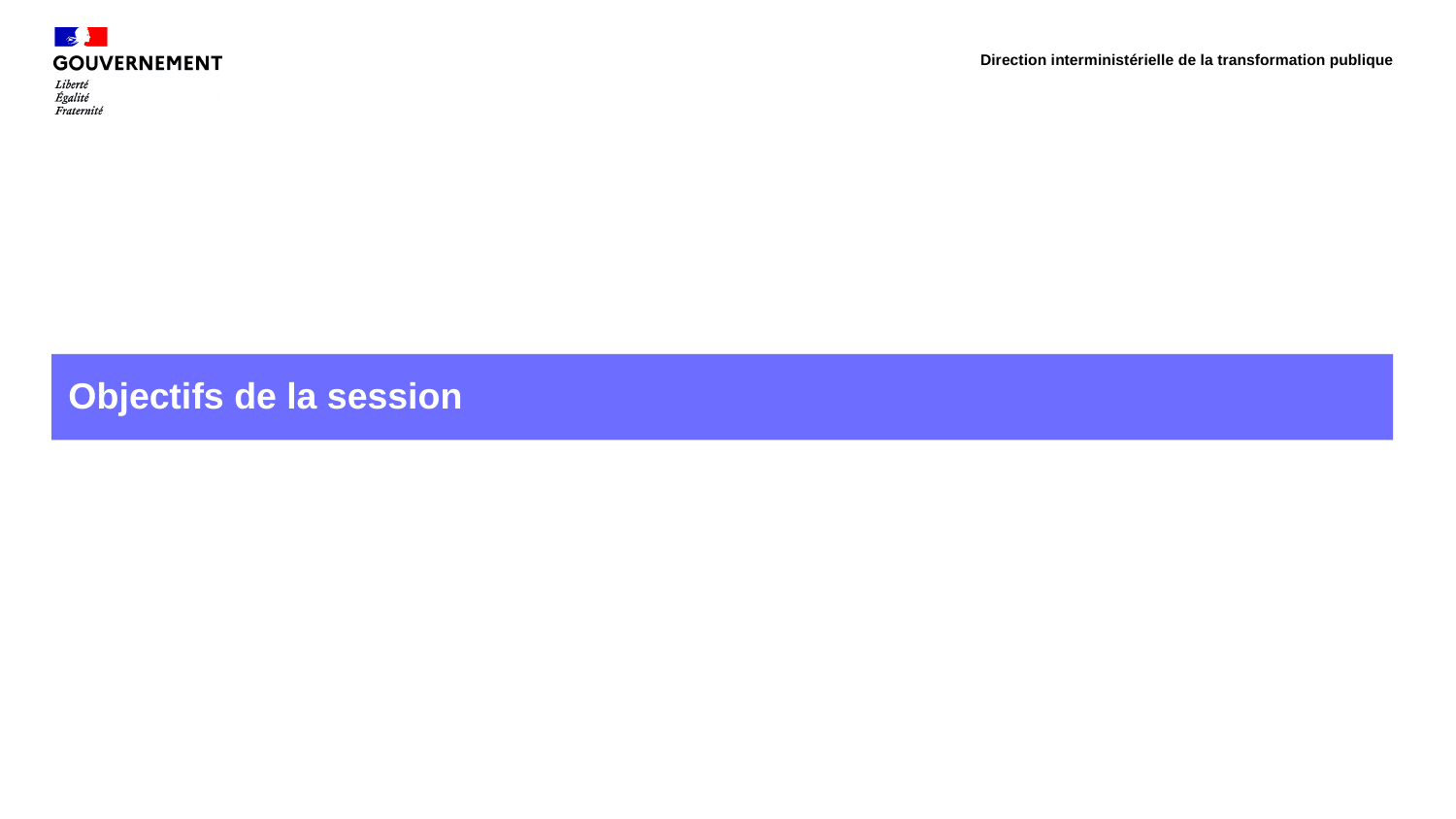

Direction interministérielle de la transformation publique
# Objectifs de la session